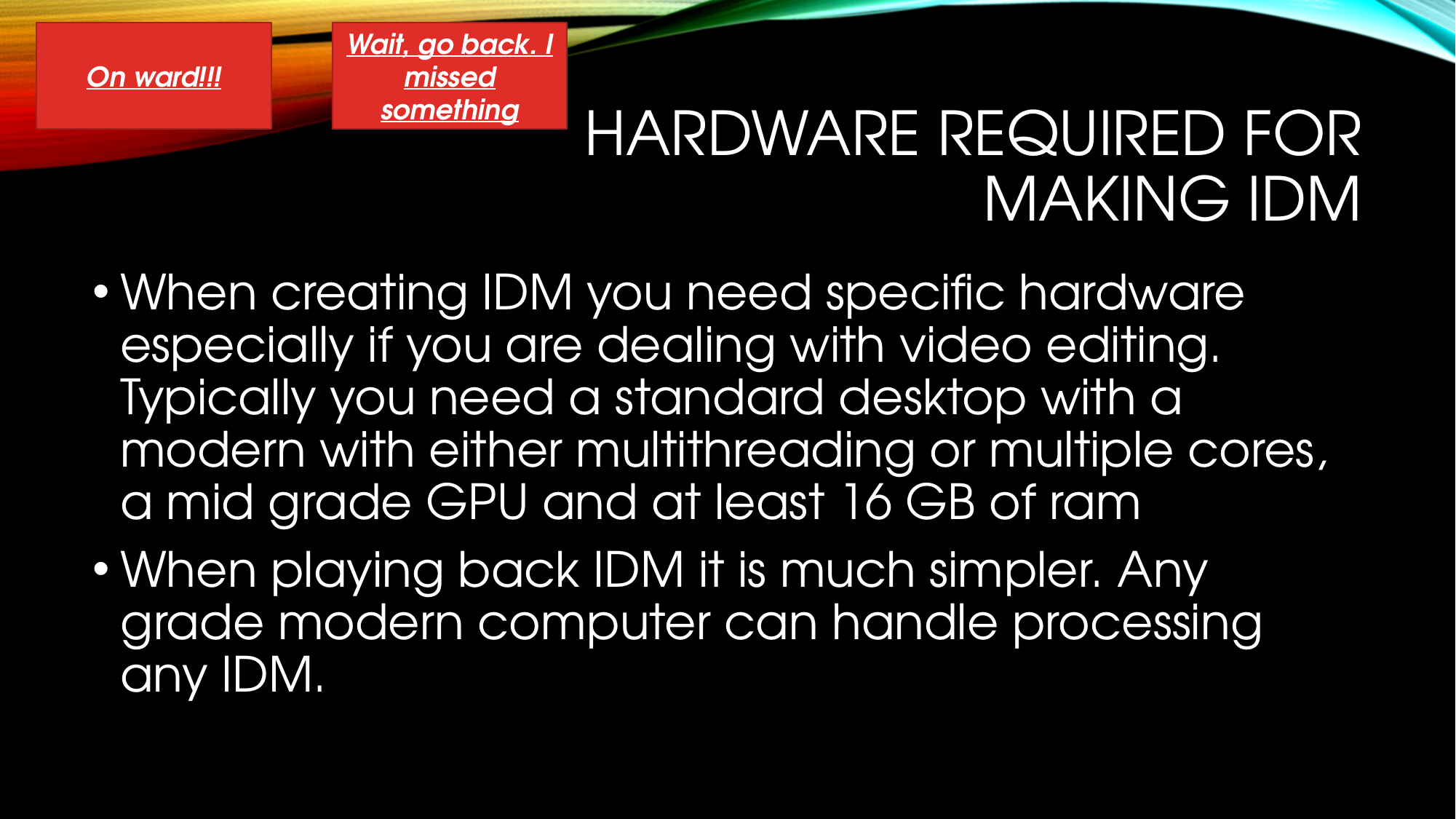

On ward!!!
Wait, go back. I missed something
# Hardware required for making IDm
When creating IDM you need specific hardware especially if you are dealing with video editing. Typically you need a standard desktop with a modern with either multithreading or multiple cores, a mid grade GPU and at least 16 GB of ram
When playing back IDM it is much simpler. Any grade modern computer can handle processing any IDM.